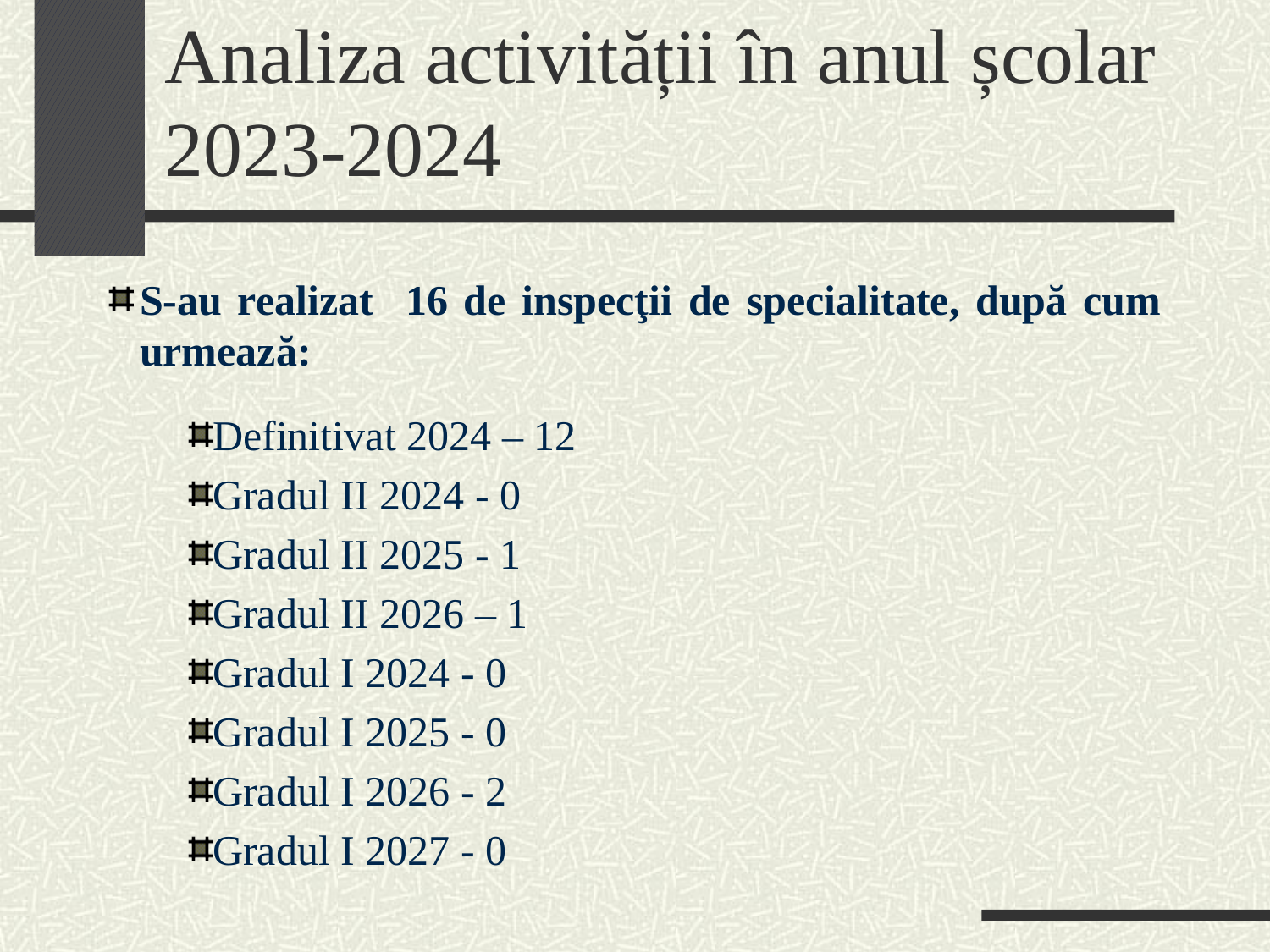

# Analiza activității în anul școlar 2023-2024
S-au realizat  16 de inspecţii de specialitate, după cum urmează:

Definitivat 2024 – 12
Gradul II 2024 - 0
Gradul II 2025 - 1
Gradul II 2026 – 1
Gradul I 2024 - 0
Gradul I 2025 - 0
Gradul I 2026 - 2
Gradul I 2027 - 0